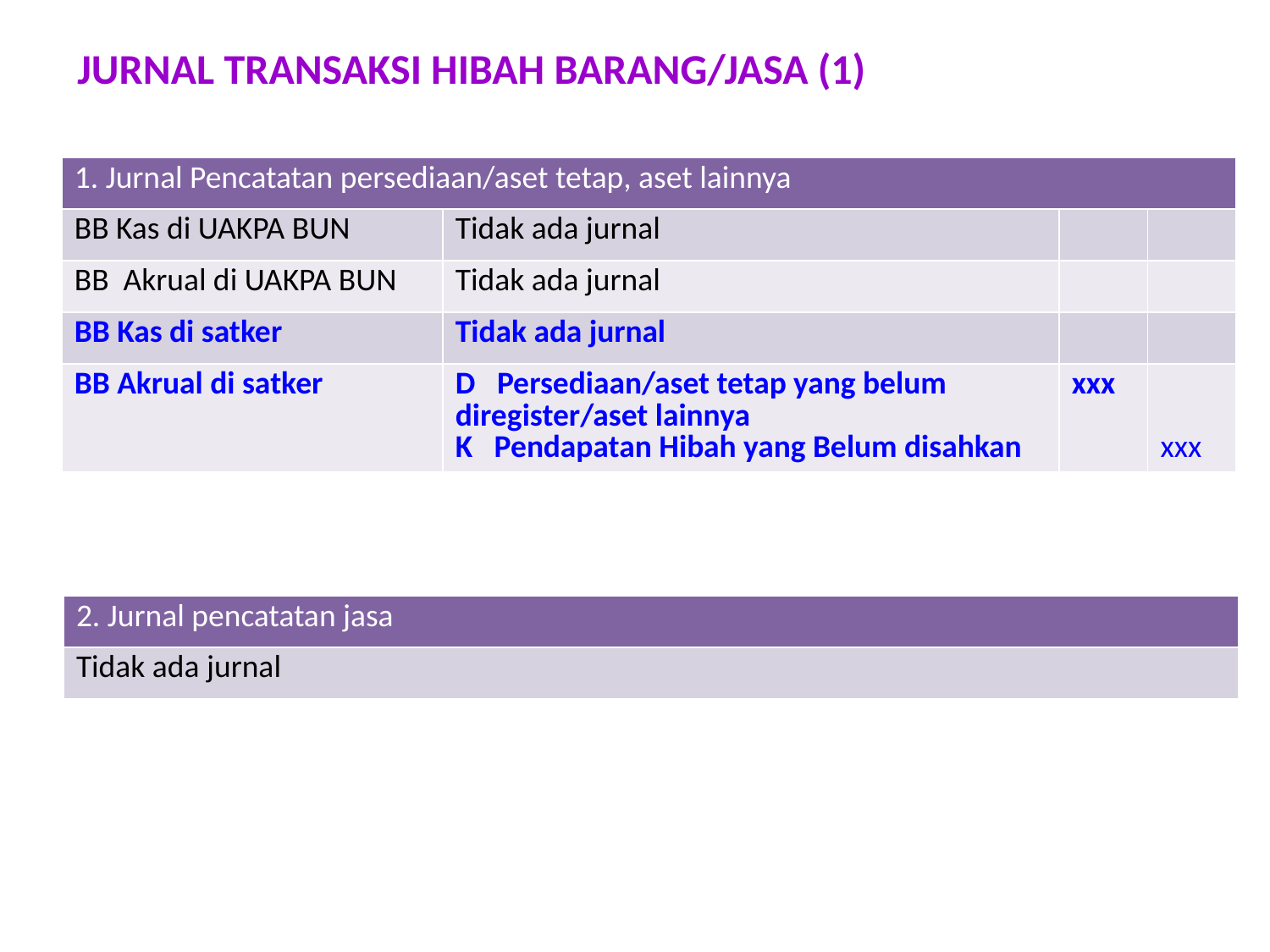

JURNAL TRANSAKSI HIBAH BARANG/JASA (1)
| 1. Jurnal Pencatatan persediaan/aset tetap, aset lainnya |  |  |  |
| --- | --- | --- | --- |
| BB Kas di UAKPA BUN | Tidak ada jurnal |  |  |
| BB Akrual di UAKPA BUN | Tidak ada jurnal |  |  |
| BB Kas di satker | Tidak ada jurnal |  |  |
| BB Akrual di satker | D Persediaan/aset tetap yang belum diregister/aset lainnya K Pendapatan Hibah yang Belum disahkan | xxx | xxx |
| 2. Jurnal pencatatan jasa |
| --- |
| Tidak ada jurnal |